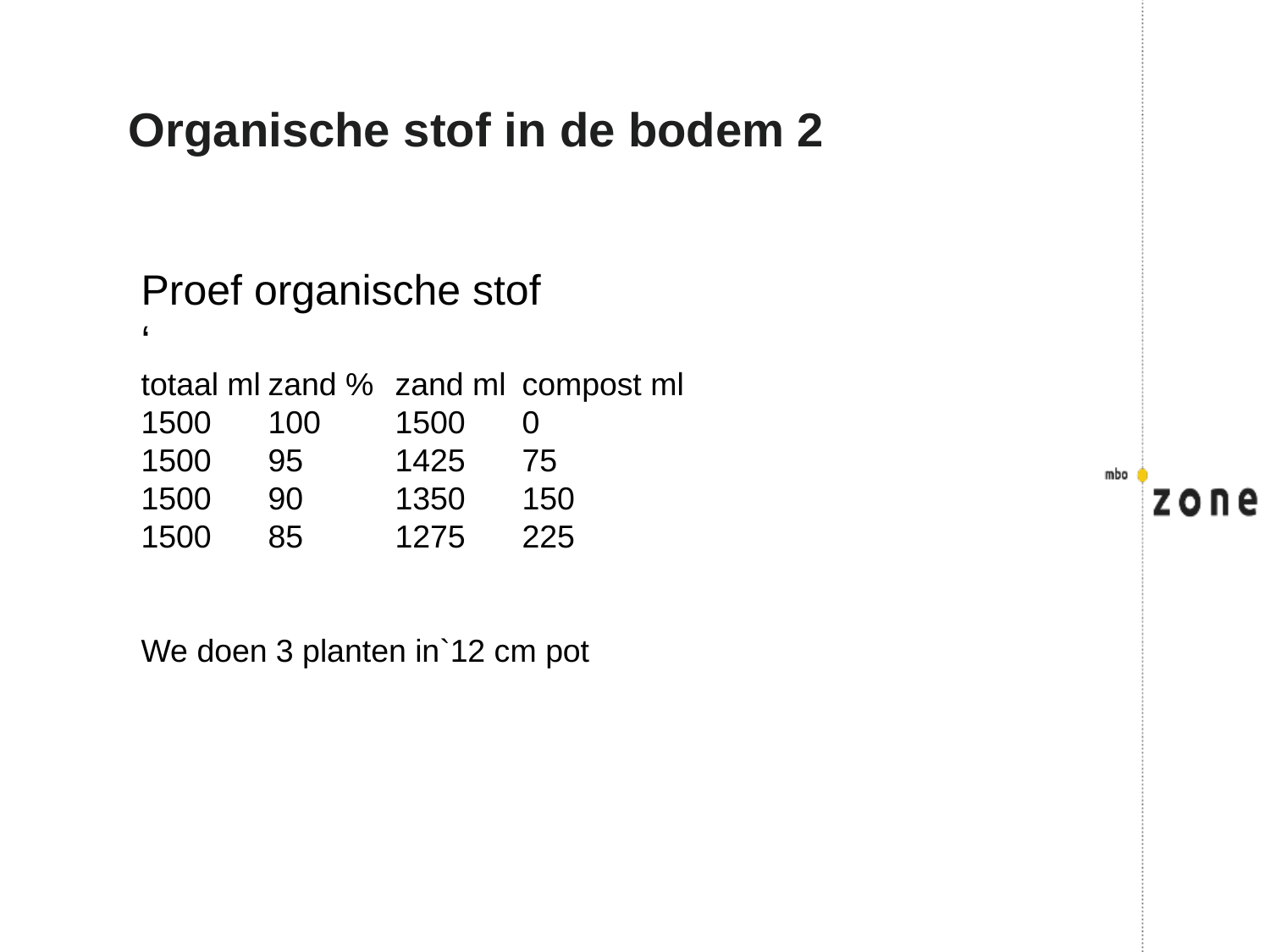

# Organische stof in de bodem 2
Proef organische stof
‘
totaal ml	zand %	zand ml	compost ml
1500	100	1500	0
1500	95	1425	75
1500	90	1350	150
1500	85	1275	225

We doen 3 planten in`12 cm pot